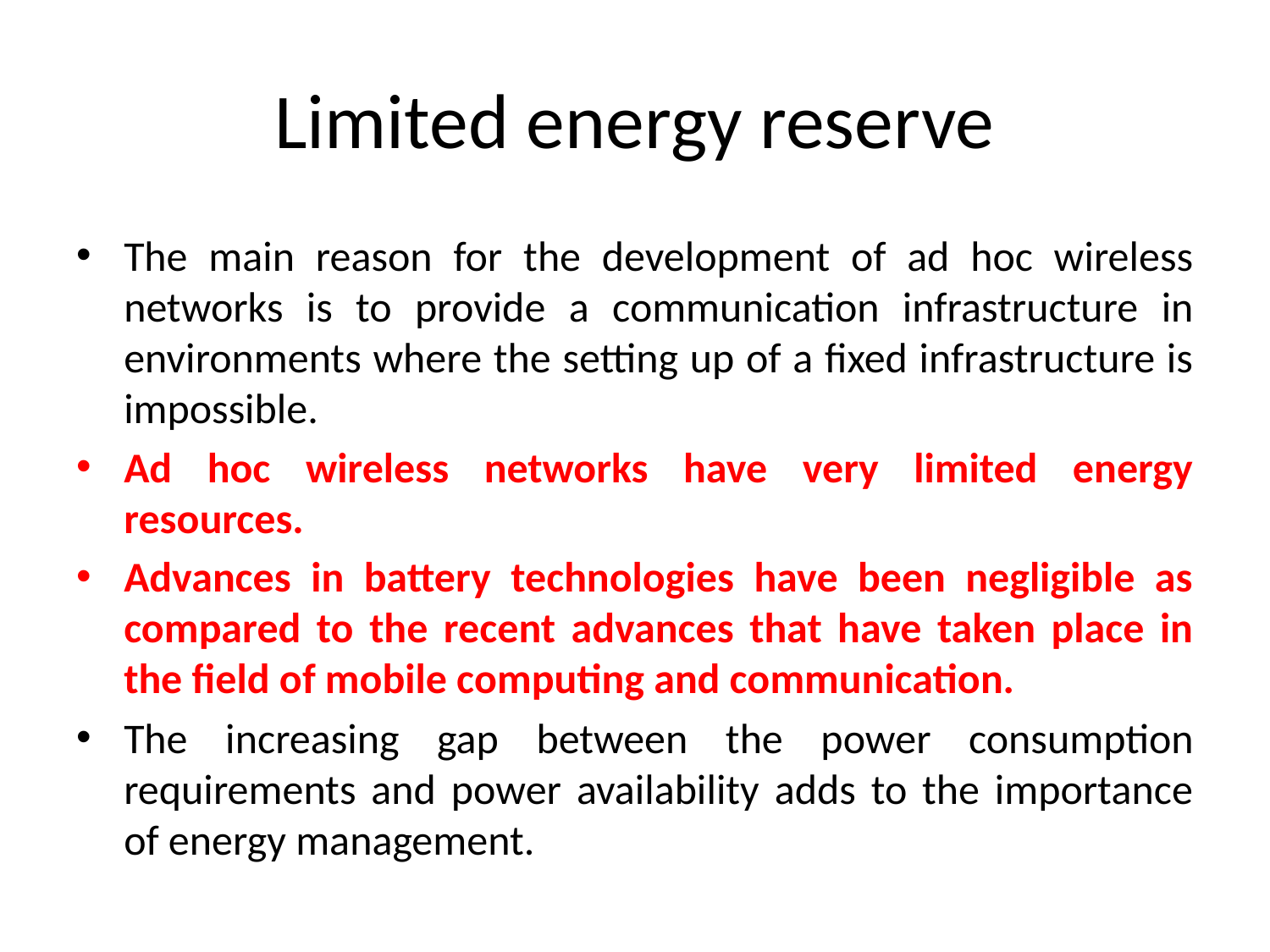

# Limited energy reserve
The main reason for the development of ad hoc wireless networks is to provide a communication infrastructure in environments where the setting up of a fixed infrastructure is impossible.
Ad hoc wireless networks have very limited energy resources.
Advances in battery technologies have been negligible as compared to the recent advances that have taken place in the field of mobile computing and communication.
The increasing gap between the power consumption requirements and power availability adds to the importance of energy management.